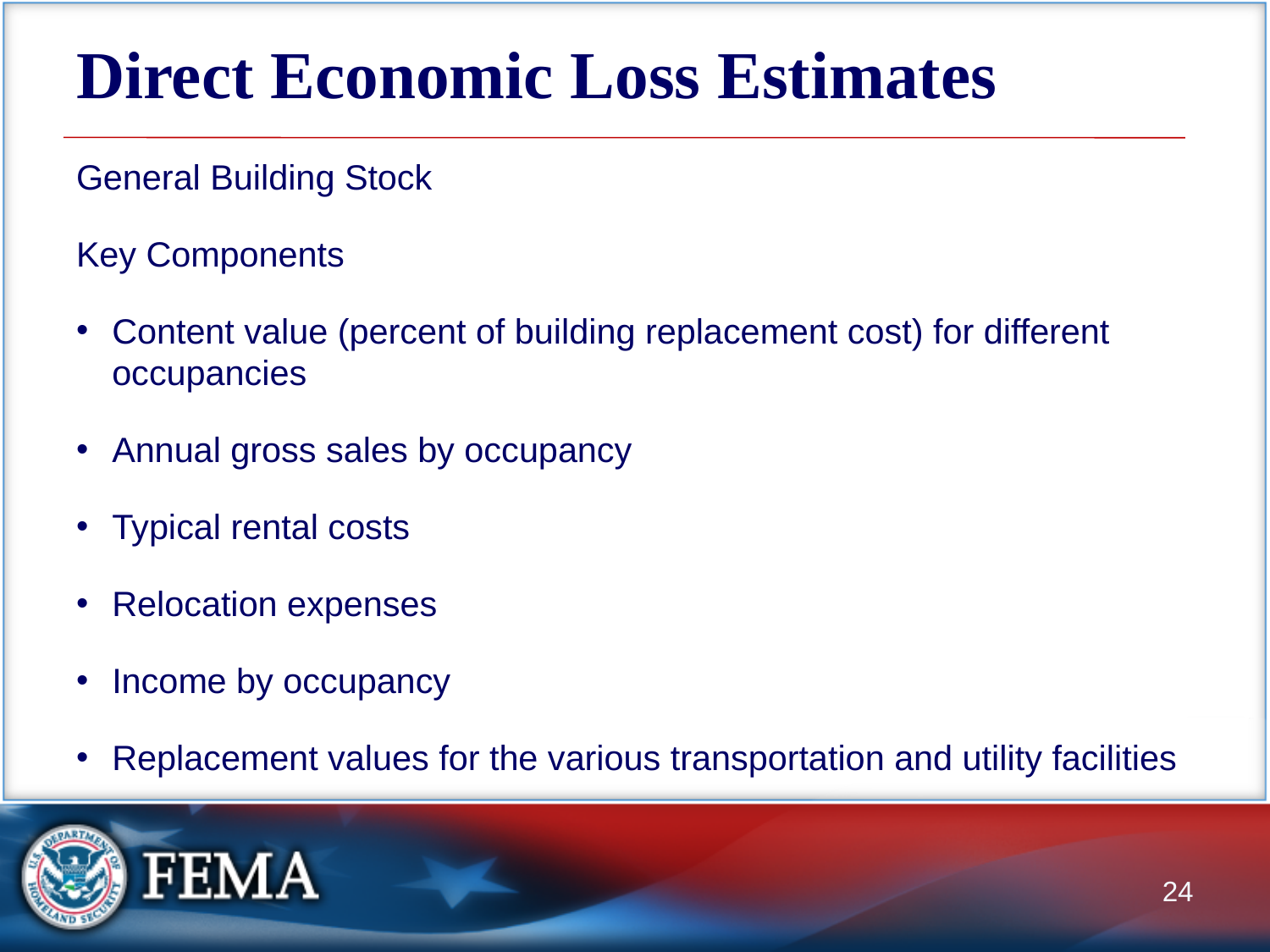

# Direct Economic Loss Estimates
General Building Stock
Key Components
Content value (percent of building replacement cost) for different occupancies
Annual gross sales by occupancy
Typical rental costs
Relocation expenses
Income by occupancy
Replacement values for the various transportation and utility facilities
24